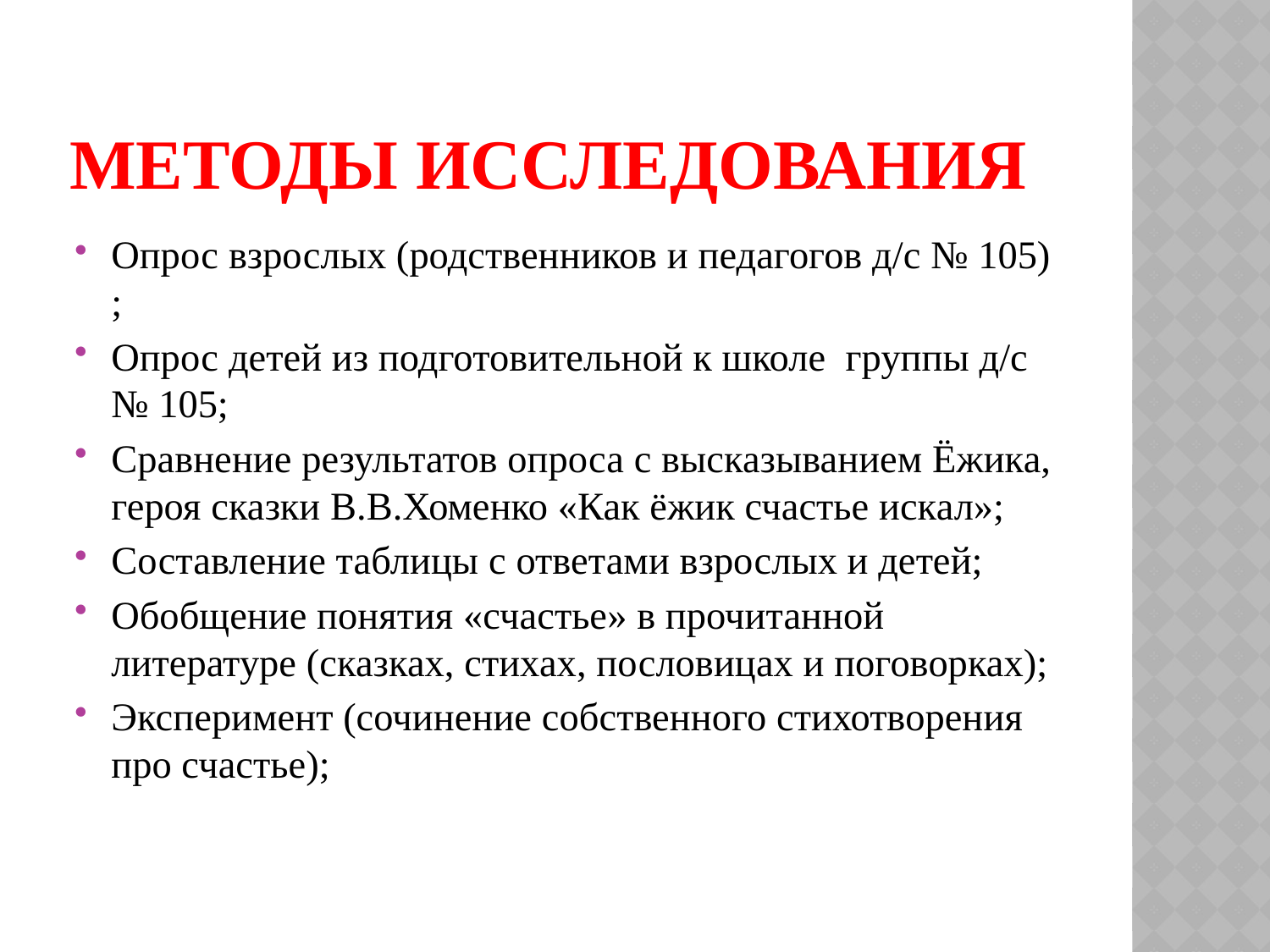

# Методы исследования
Опрос взрослых (родственников и педагогов д/с № 105) ;
Опрос детей из подготовительной к школе  группы д/с  № 105;
Сравнение результатов опроса с высказыванием Ёжика, героя сказки В.В.Хоменко «Как ёжик счастье искал»;
Составление таблицы с ответами взрослых и детей;
Обобщение понятия «счастье» в прочитанной литературе (сказках, стихах, пословицах и поговорках);
Эксперимент (сочинение собственного стихотворения про счастье);

[unsupported chart]